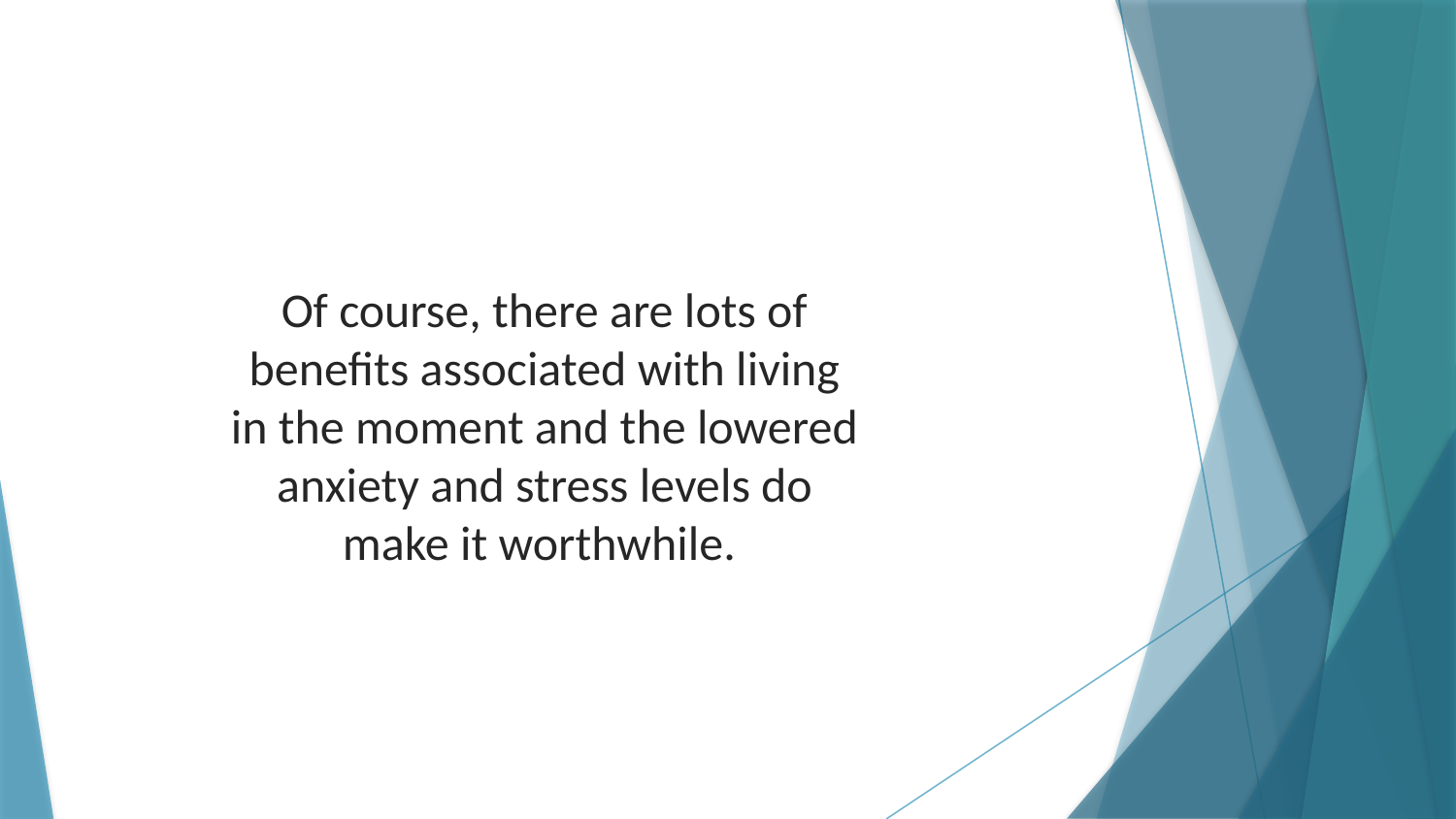

Of course, there are lots of benefits associated with living in the moment and the lowered anxiety and stress levels do make it worthwhile.